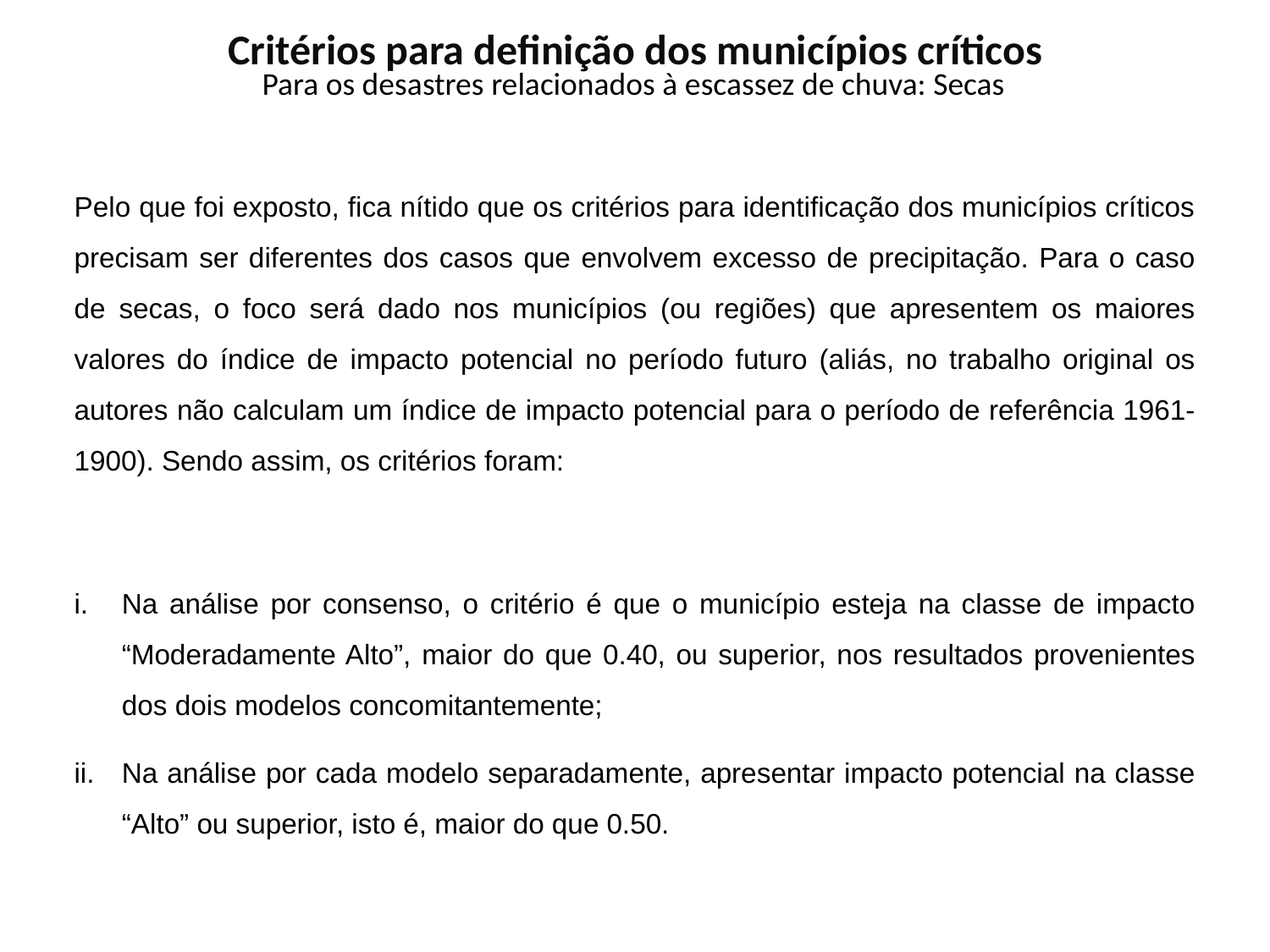

Critérios para definição dos municípios críticos
Para os desastres relacionados à escassez de chuva: Secas
Pelo que foi exposto, fica nítido que os critérios para identificação dos municípios críticos precisam ser diferentes dos casos que envolvem excesso de precipitação. Para o caso de secas, o foco será dado nos municípios (ou regiões) que apresentem os maiores valores do índice de impacto potencial no período futuro (aliás, no trabalho original os autores não calculam um índice de impacto potencial para o período de referência 1961-1900). Sendo assim, os critérios foram:

Na análise por consenso, o critério é que o município esteja na classe de impacto “Moderadamente Alto”, maior do que 0.40, ou superior, nos resultados provenientes dos dois modelos concomitantemente;
Na análise por cada modelo separadamente, apresentar impacto potencial na classe “Alto” ou superior, isto é, maior do que 0.50.